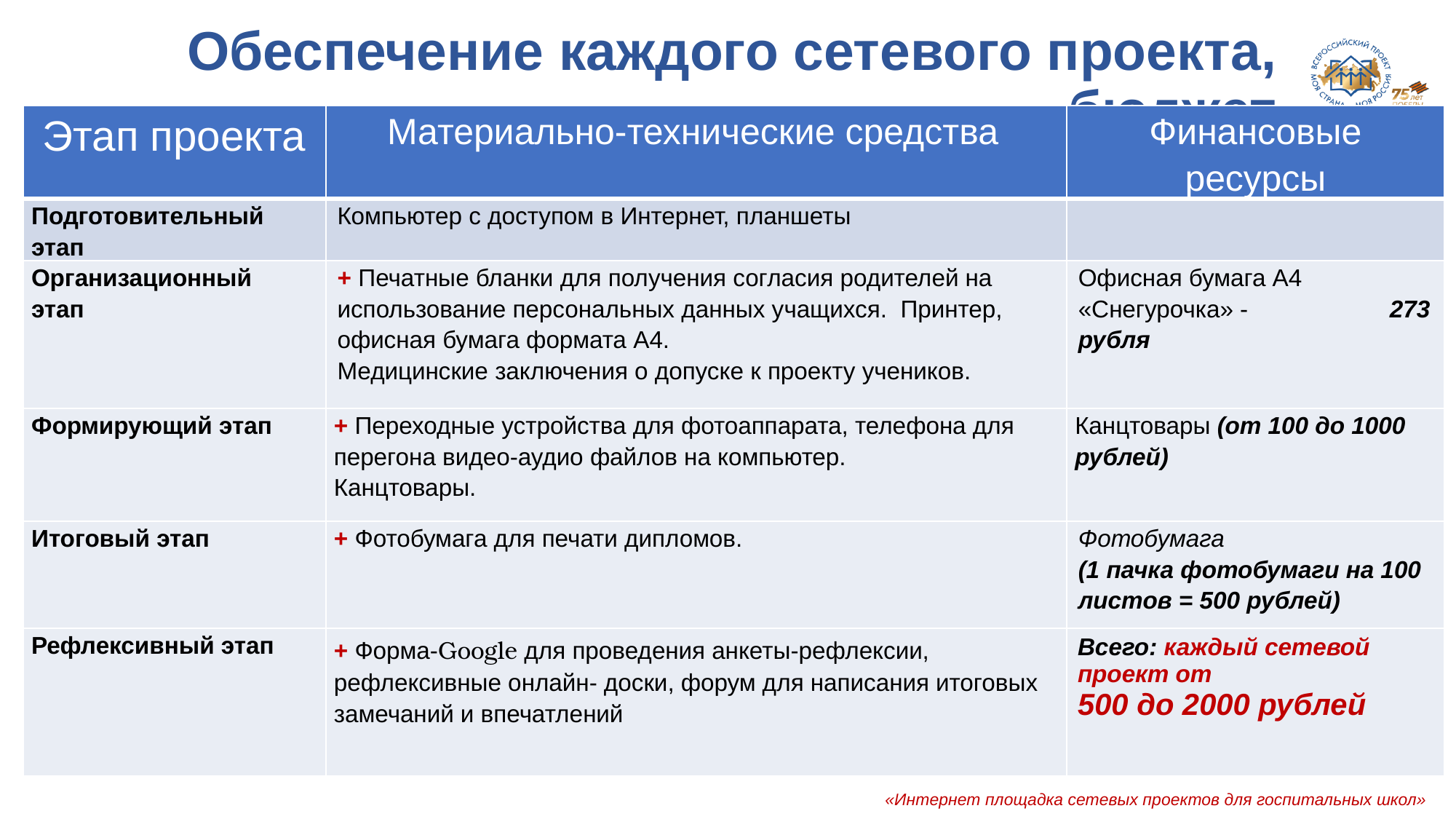

# Обеспечение каждого сетевого проекта, бюджет
| Этап проекта | Материально-технические средства | Финансовые ресурсы |
| --- | --- | --- |
| Подготовительный этап | Компьютер с доступом в Интернет, планшеты |  |
| Организационный этап | + Печатные бланки для получения согласия родителей на использование персональных данных учащихся. Принтер, офисная бумага формата А4. Медицинские заключения о допуске к проекту учеников. | Офисная бумага А4 «Снегурочка» - 273 рубля |
| Формирующий этап | + Переходные устройства для фотоаппарата, телефона для перегона видео-аудио файлов на компьютер. Канцтовары. | Канцтовары (от 100 до 1000 рублей) |
| Итоговый этап | + Фотобумага для печати дипломов. | Фотобумага (1 пачка фотобумаги на 100 листов = 500 рублей) |
| Рефлексивный этап | + Форма-Google для проведения анкеты-рефлексии, рефлексивные онлайн- доски, форум для написания итоговых замечаний и впечатлений | Всего: каждый сетевой проект от 500 до 2000 рублей |
«Интернет площадка сетевых проектов для госпитальных школ»